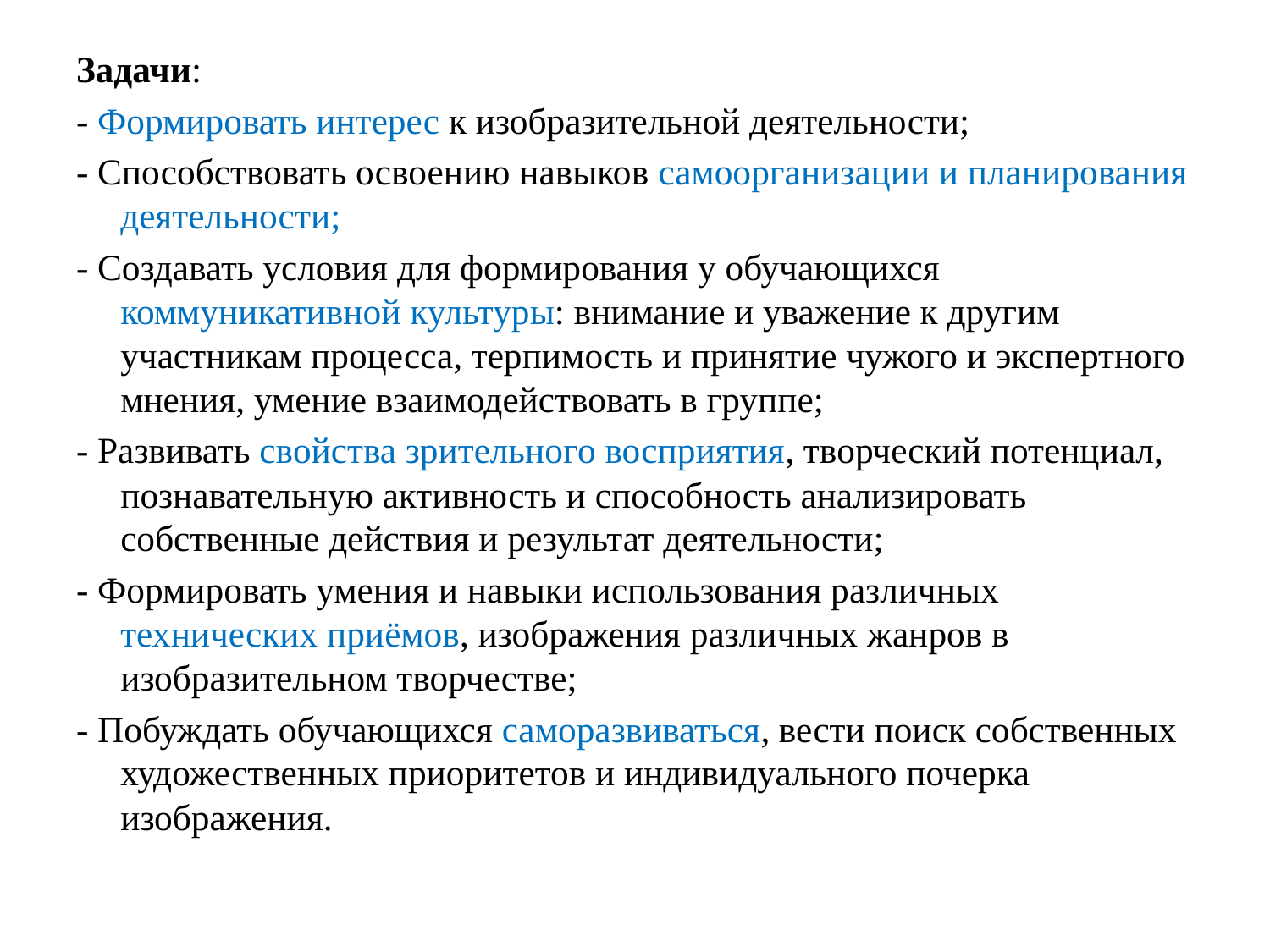

Задачи:
- Формировать интерес к изобразительной деятельности;
- Способствовать освоению навыков самоорганизации и планирования деятельности;
- Создавать условия для формирования у обучающихся коммуникативной культуры: внимание и уважение к другим участникам процесса, терпимость и принятие чужого и экспертного мнения, умение взаимодействовать в группе;
- Развивать свойства зрительного восприятия, творческий потенциал, познавательную активность и способность анализировать собственные действия и результат деятельности;
- Формировать умения и навыки использования различных технических приёмов, изображения различных жанров в изобразительном творчестве;
- Побуждать обучающихся саморазвиваться, вести поиск собственных художественных приоритетов и индивидуального почерка изображения.